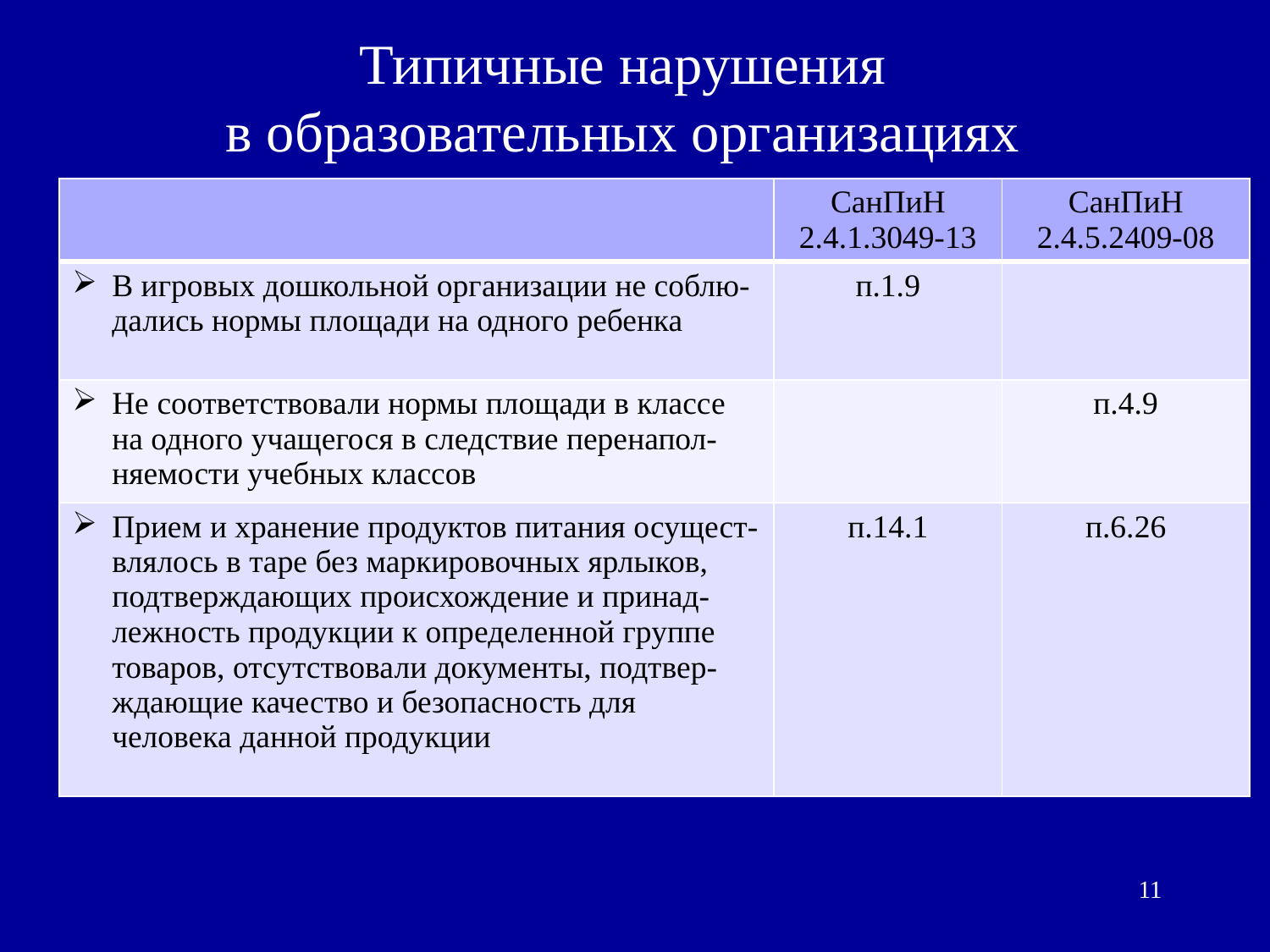

# Типичные нарушения в образовательных организациях
|  | СанПиН 2.4.1.3049-13 | СанПиН 2.4.5.2409-08 |
| --- | --- | --- |
| В игровых дошкольной организации не соблю-дались нормы площади на одного ребенка | п.1.9 |  |
| Не соответствовали нормы площади в классе на одного учащегося в следствие перенапол-няемости учебных классов |  | п.4.9 |
| Прием и хранение продуктов питания осущест-влялось в таре без маркировочных ярлыков, подтверждающих происхождение и принад-лежность продукции к определенной группе товаров, отсутствовали документы, подтвер-ждающие качество и безопасность для человека данной продукции | п.14.1 | п.6.26 |
11